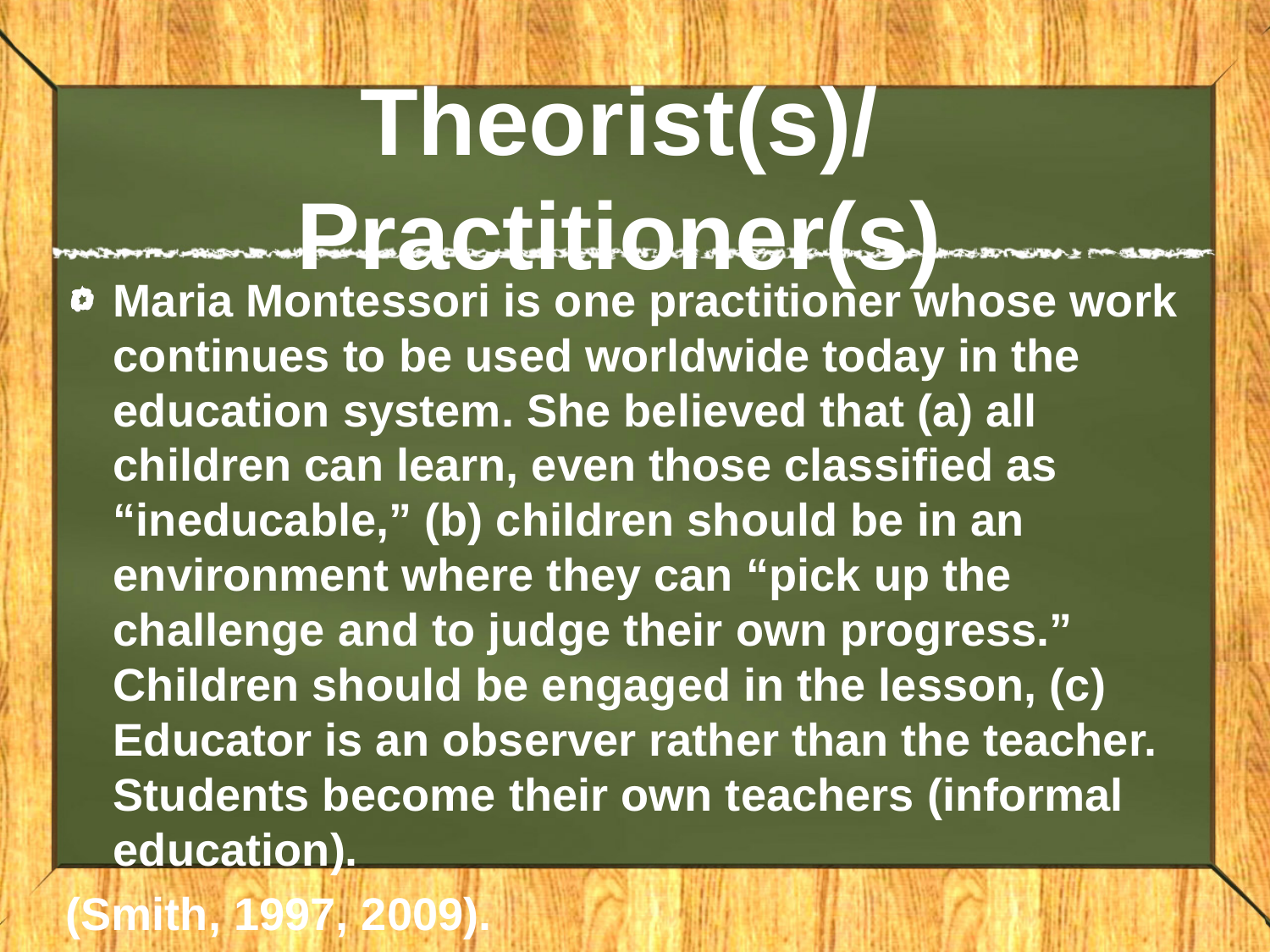

# Theorist(s)/Practitioner(s)
Maria Montessori is one practitioner whose work continues to be used worldwide today in the education system. She believed that (a) all children can learn, even those classified as “ineducable,” (b) children should be in an environment where they can “pick up the challenge and to judge their own progress.” Children should be engaged in the lesson, (c) Educator is an observer rather than the teacher. Students become their own teachers (informal education).
(Smith, 1997, 2009).